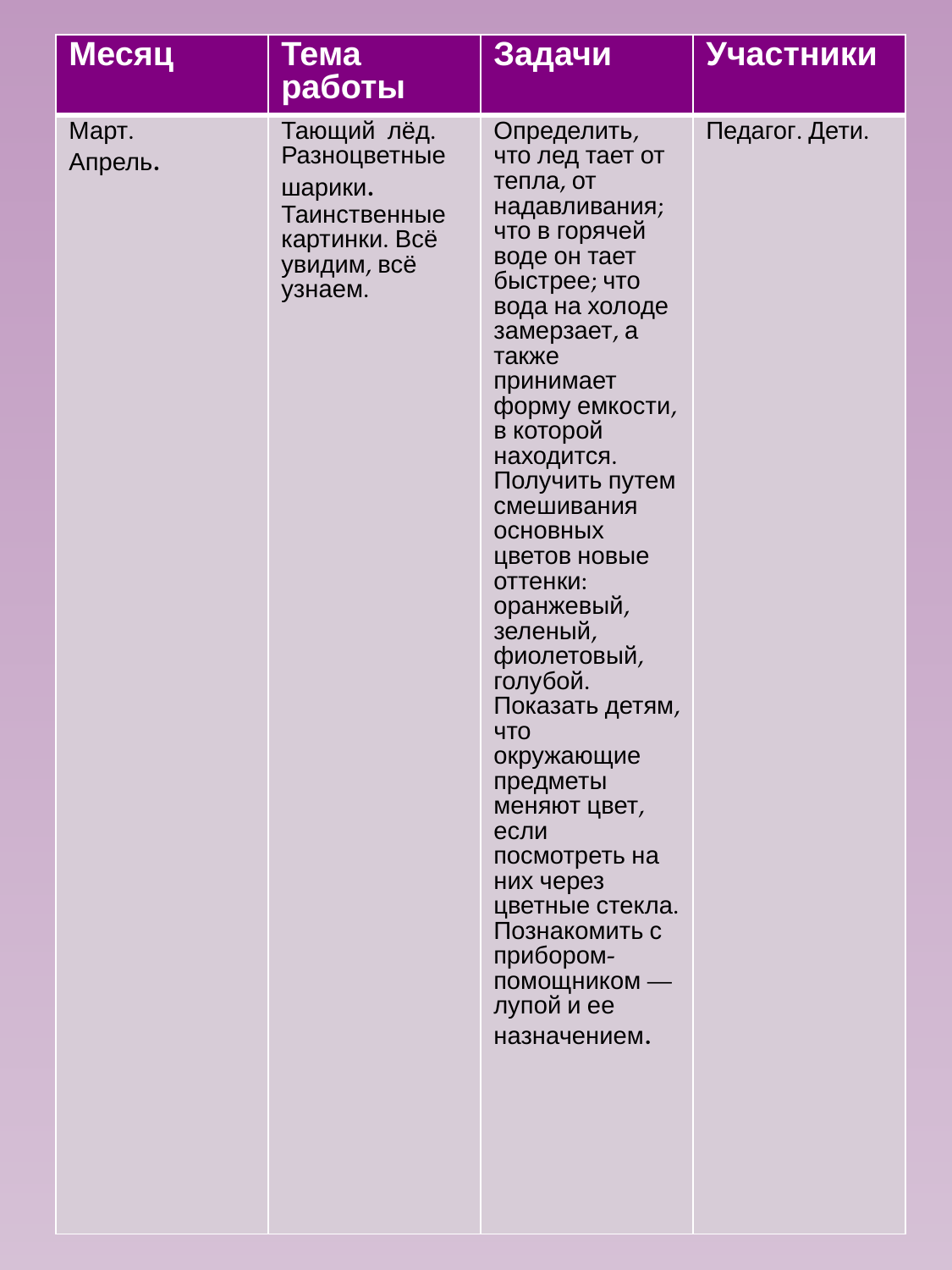

| Месяц | Тема работы | Задачи | Участники |
| --- | --- | --- | --- |
| Март. Апрель. | Тающий лёд. Разноцветные шарики. Таинственные картинки. Всё увидим, всё узнаем. | Определить, что лед тает от тепла, от надавливания; что в горячей воде он тает быстрее; что вода на холоде замерзает, а также принимает форму емкости, в которой находится. Получить путем смешивания основных цветов новые оттенки: оранжевый, зеленый, фиолетовый, голубой. Показать детям, что окружающие предметы меняют цвет, если посмотреть на них через цветные стекла. Познакомить с прибором-помощником — лупой и ее назначением. | Педагог. Дети. |